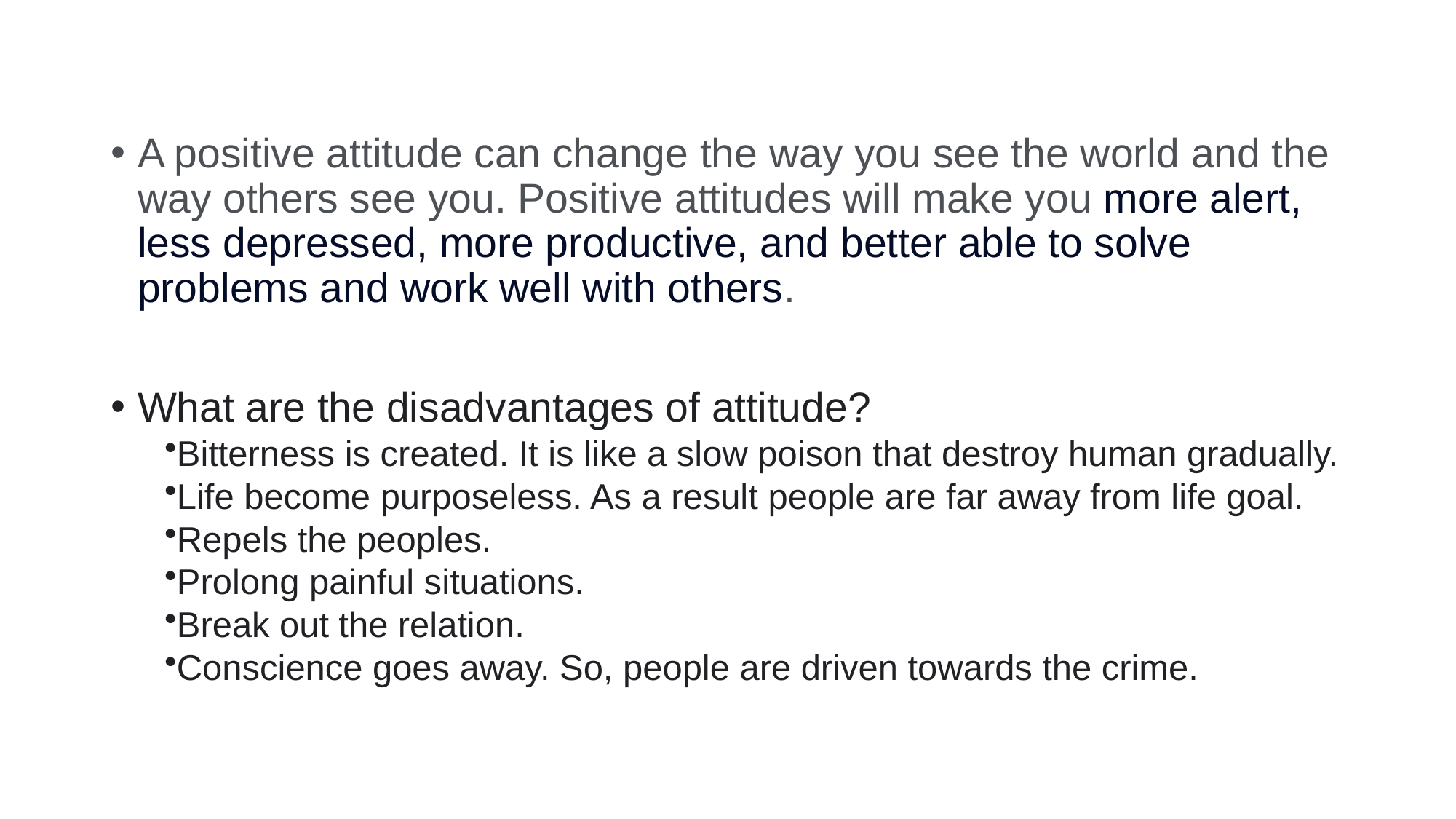

A positive attitude can change the way you see the world and the way others see you. Positive attitudes will make you more alert, less depressed, more productive, and better able to solve problems and work well with others.

What are the disadvantages of attitude?
Bitterness is created. It is like a slow poison that destroy human gradually.
Life become purposeless. As a result people are far away from life goal.
Repels the peoples.
Prolong painful situations.
Break out the relation.
Conscience goes away. So, people are driven towards the crime.